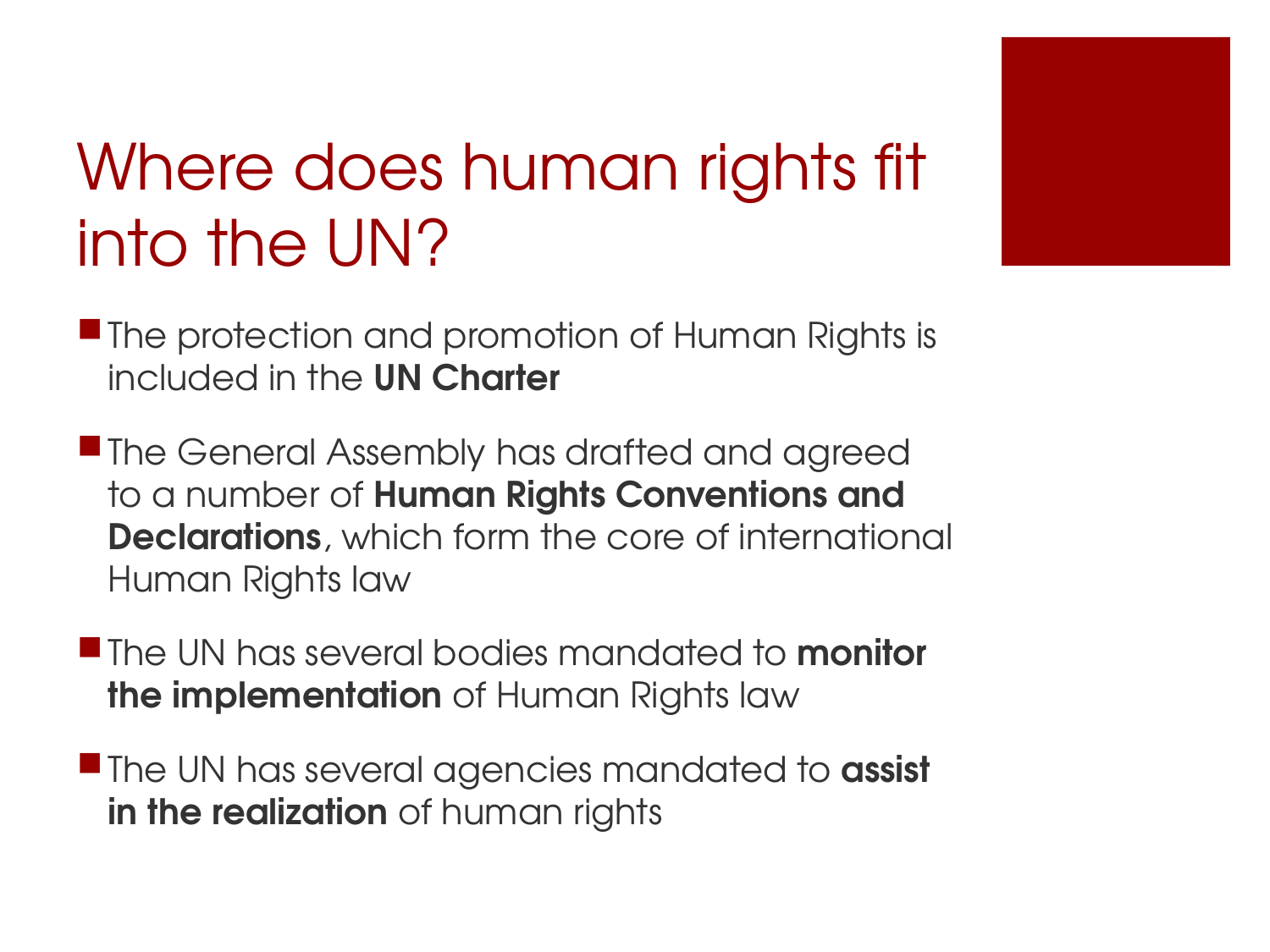

# Where does human rights fit into the UN?
The protection and promotion of Human Rights is included in the UN Charter
The General Assembly has drafted and agreed to a number of Human Rights Conventions and Declarations, which form the core of international Human Rights law
The UN has several bodies mandated to monitor the implementation of Human Rights law
The UN has several agencies mandated to assist in the realization of human rights